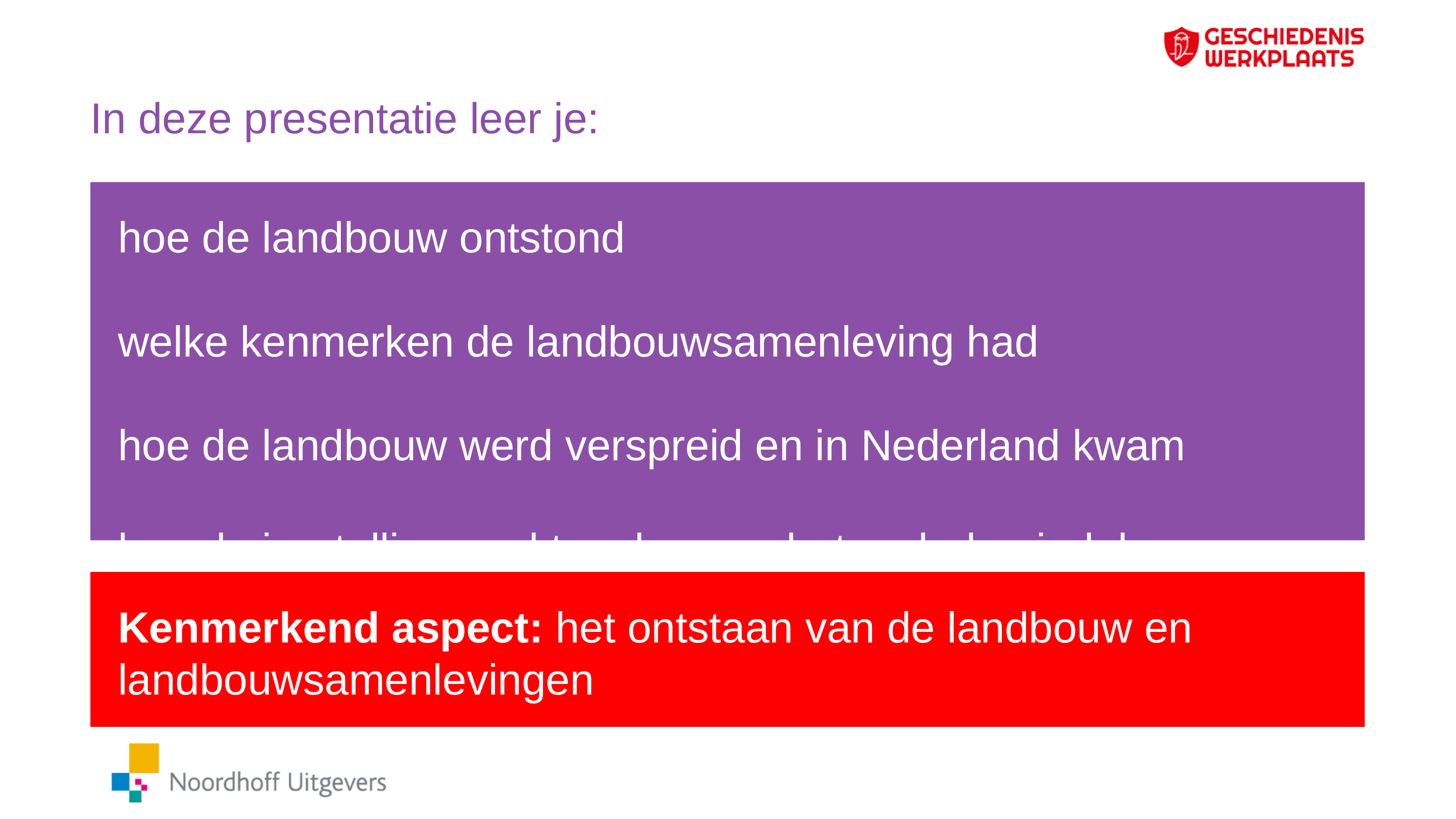

# In deze presentatie leer je:
hoe de landbouw ontstond

welke kenmerken de landbouwsamenleving had

hoe de landbouw werd verspreid en in Nederland kwam

hoe de jaartelling werkt en hoe we het verleden indelen
Kenmerkend aspect: het ontstaan van de landbouw en landbouwsamenlevingen